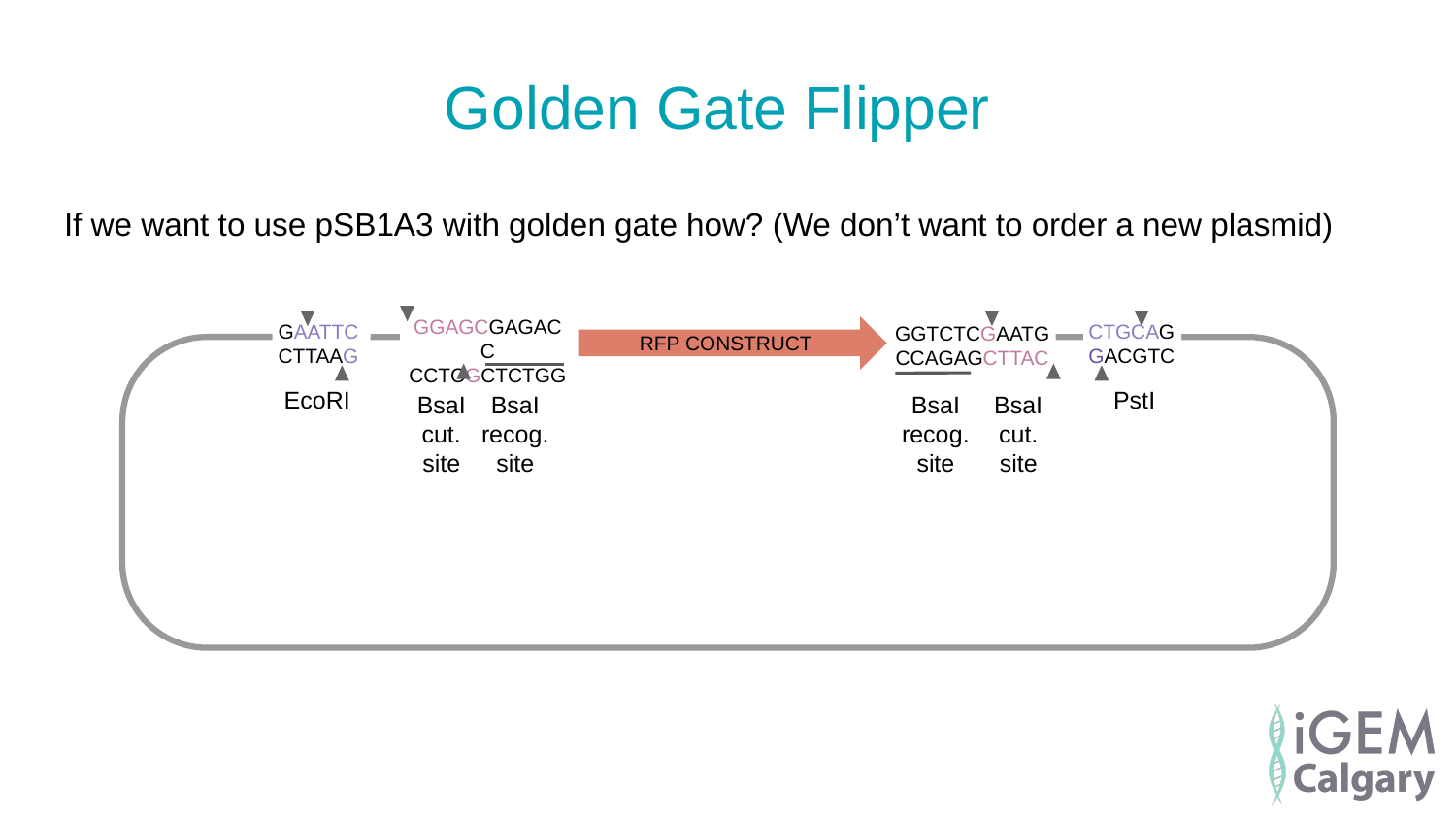

Golden Gate Flipper
If we want to use pSB1A3 with golden gate how? (We don’t want to order a new plasmid)

GGAGCGAGACC
CCTCGCTCTGG

GGTCTCGAATG
CCAGAGCTTAC

GAATTC
CTTAAG
CTGCAG
GACGTC
RFP CONSTRUCT

EcoRI
PstI
BsaI cut. site
BsaI recog. site
BsaI recog. site
BsaI cut. site